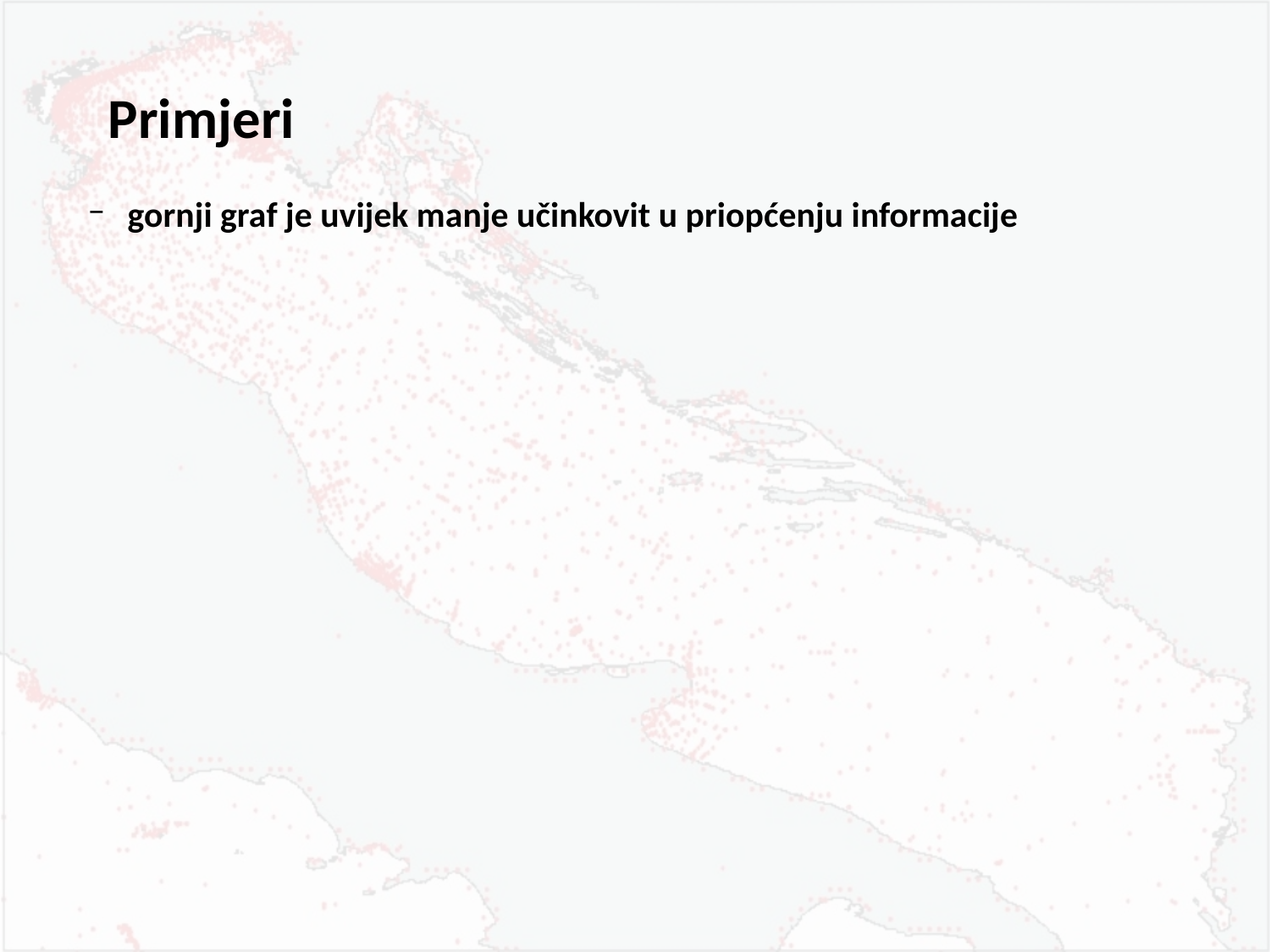

Primjeri
gornji graf je uvijek manje učinkovit u priopćenju informacije